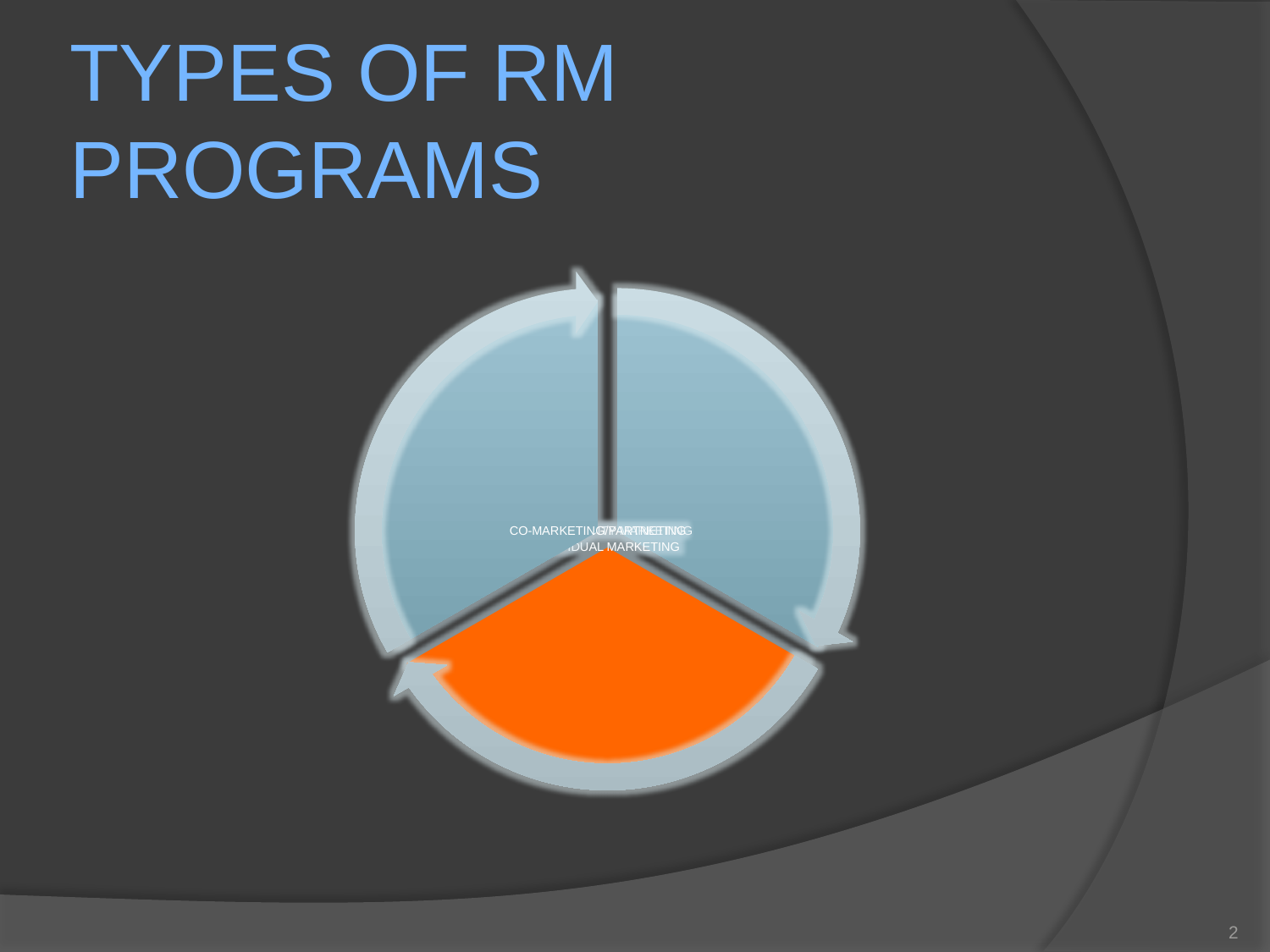

# TYPES OF RM PROGRAMS
CONTINUITY MARKETING
INDIVIDUAL MARKETING
CO-MARKETING/PARTNETING
2